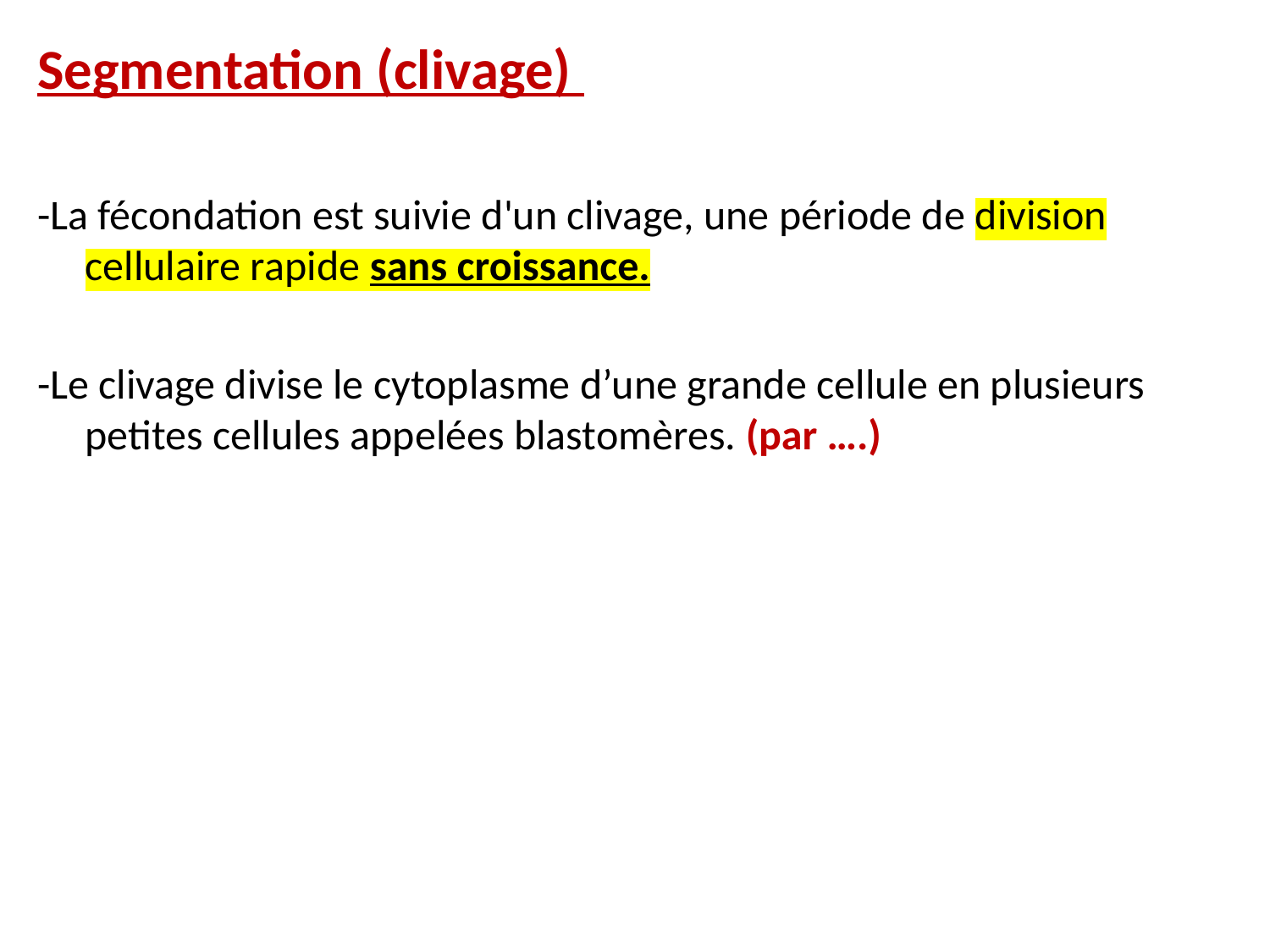

Segmentation (clivage)

-La fécondation est suivie d'un clivage, une période de division cellulaire rapide sans croissance.

-Le clivage divise le cytoplasme d’une grande cellule en plusieurs petites cellules appelées blastomères. (par ….)